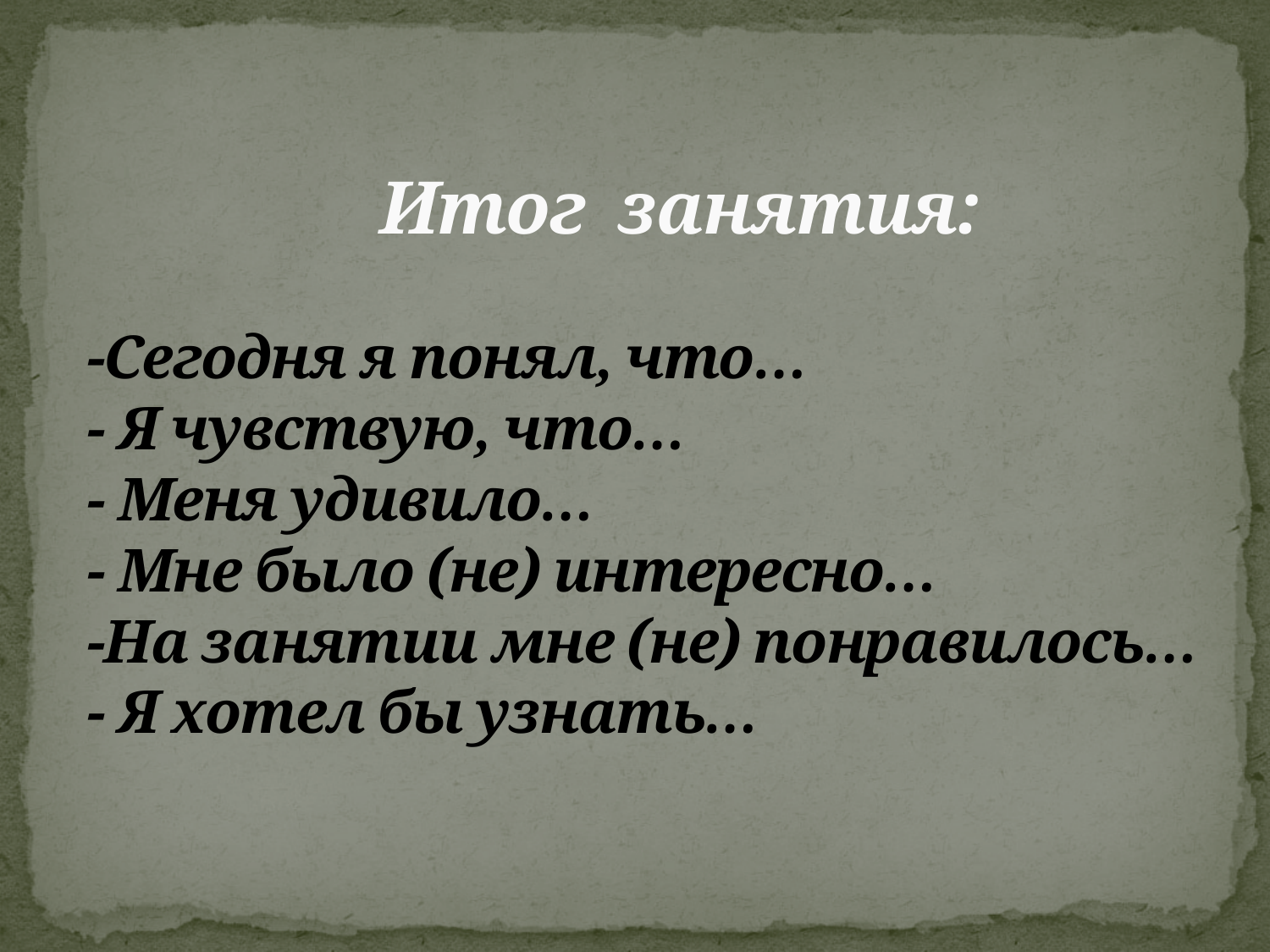

# Итог  занятия: -Сегодня я понял, что… - Я чувствую, что… - Меня удивило… - Мне было (не) интересно… -На занятии мне (не) понравилось… - Я хотел бы узнать…